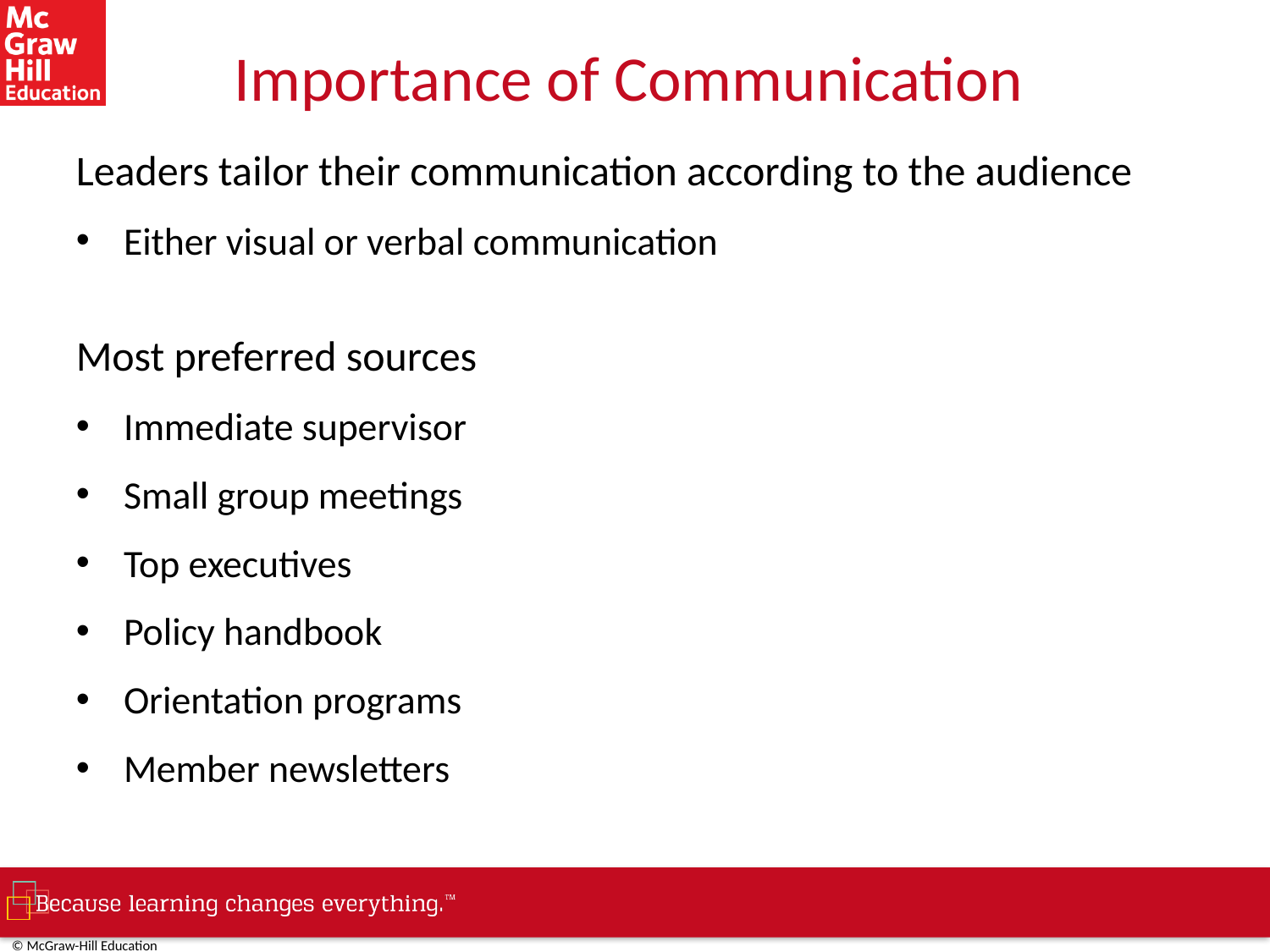

# Importance of Communication
Leaders tailor their communication according to the audience
Either visual or verbal communication

Most preferred sources
Immediate supervisor
Small group meetings
Top executives
Policy handbook
Orientation programs
Member newsletters